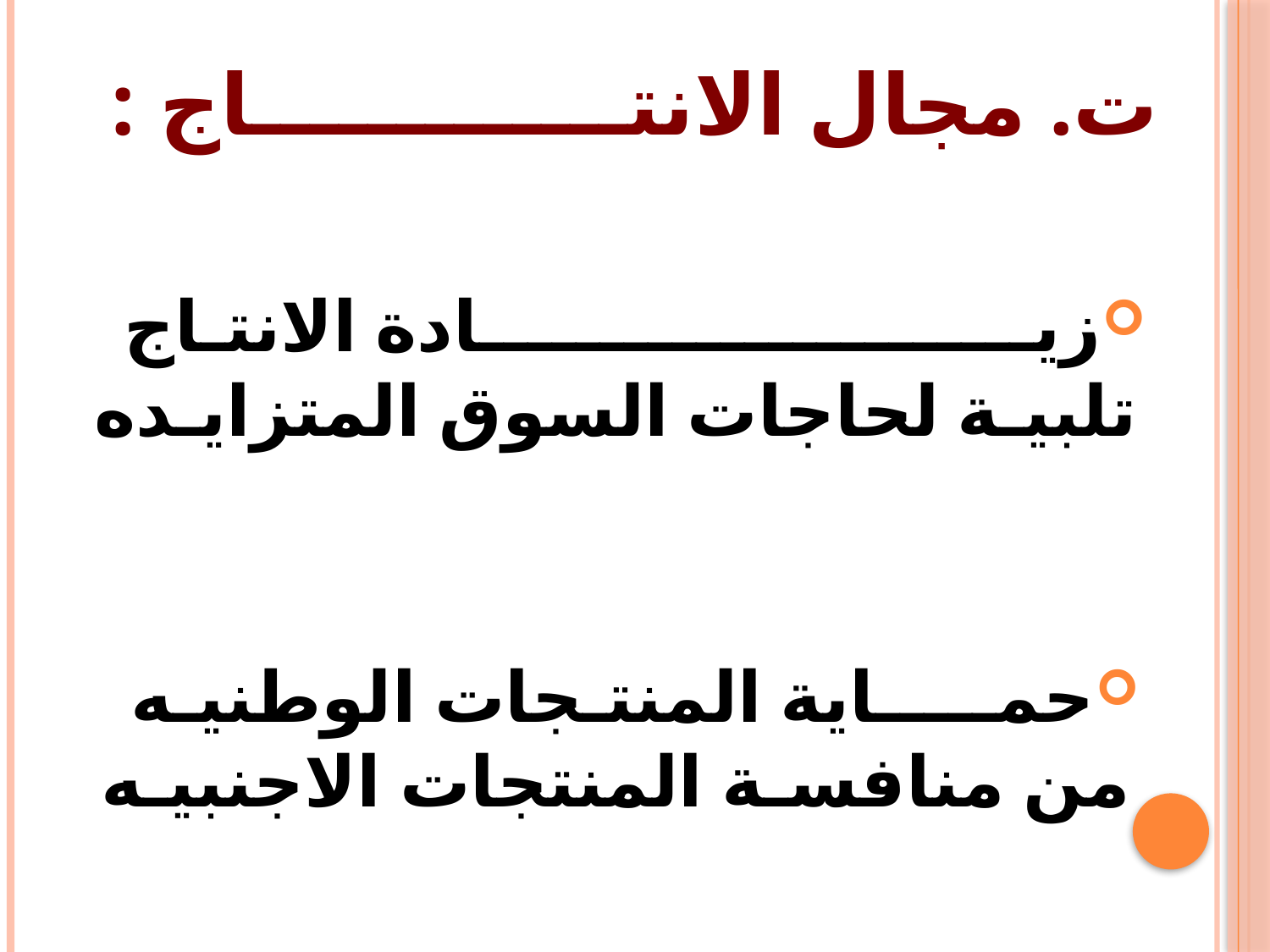

# ت. مجال الانتـــــــــــــاج :

زيـــــــــــــــــــــــادة الانتـاج تلبيـة لحاجات السوق المتزايـده

حمـــــاية المنتـجات الوطنيـه من منافسـة المنتجات الاجنبيـه